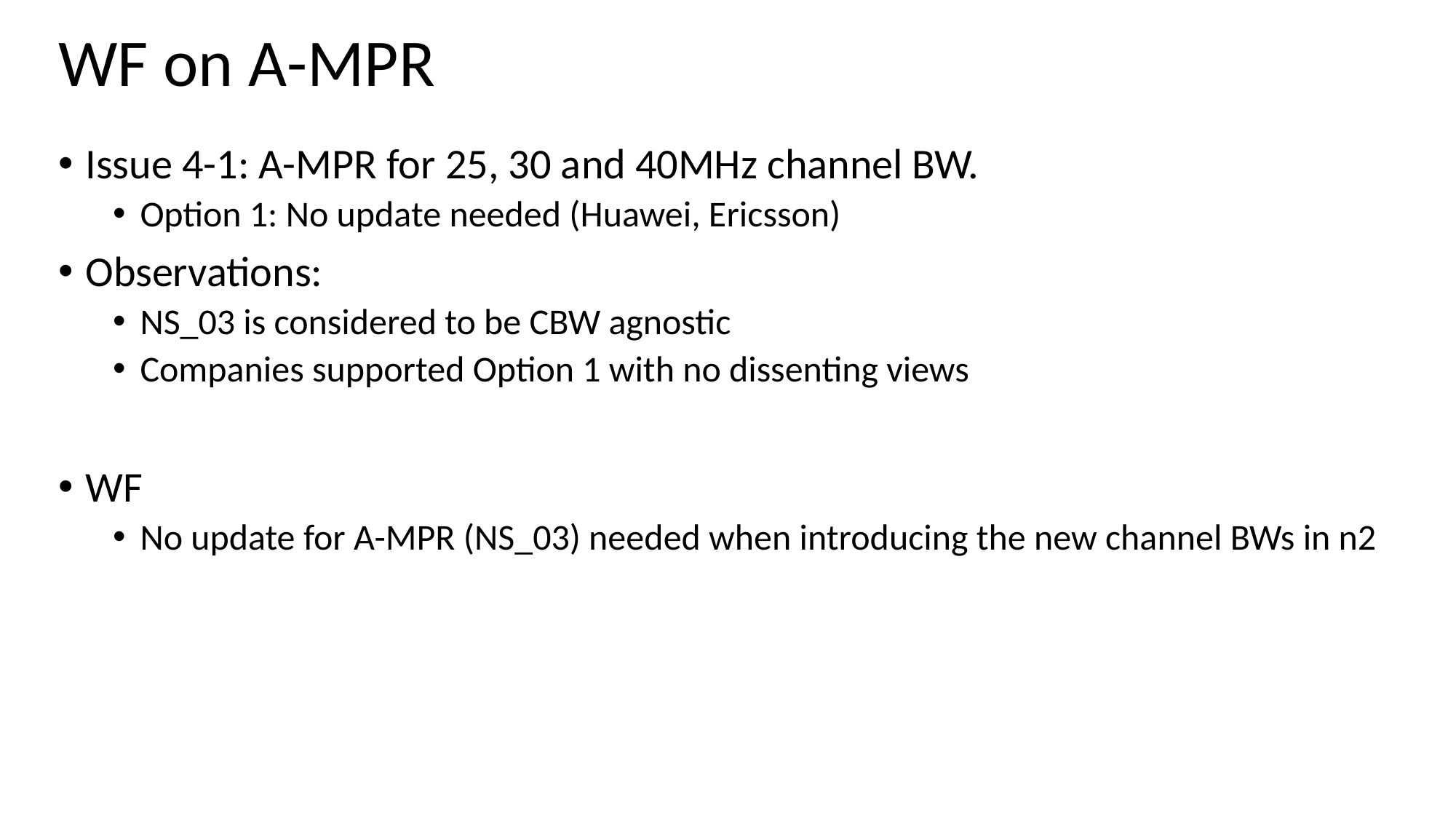

# WF on A-MPR
Issue 4-1: A-MPR for 25, 30 and 40MHz channel BW.
Option 1: No update needed (Huawei, Ericsson)
Observations:
NS_03 is considered to be CBW agnostic
Companies supported Option 1 with no dissenting views

WF
No update for A-MPR (NS_03) needed when introducing the new channel BWs in n2